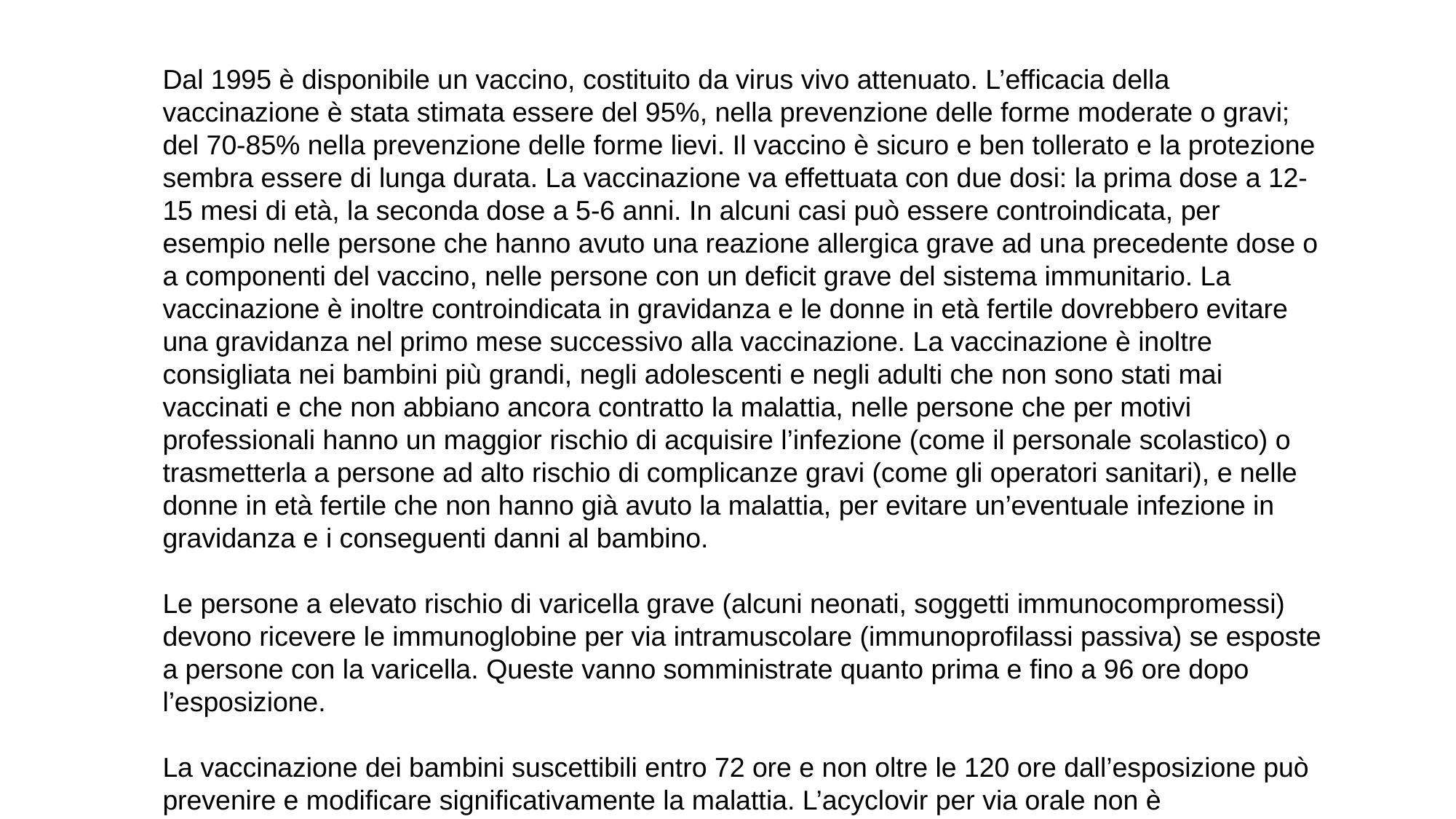

Dal 1995 è disponibile un vaccino, costituito da virus vivo attenuato. L’efficacia della vaccinazione è stata stimata essere del 95%, nella prevenzione delle forme moderate o gravi; del 70-85% nella prevenzione delle forme lievi. Il vaccino è sicuro e ben tollerato e la protezione sembra essere di lunga durata. La vaccinazione va effettuata con due dosi: la prima dose a 12-15 mesi di età, la seconda dose a 5-6 anni. In alcuni casi può essere controindicata, per esempio nelle persone che hanno avuto una reazione allergica grave ad una precedente dose o a componenti del vaccino, nelle persone con un deficit grave del sistema immunitario. La vaccinazione è inoltre controindicata in gravidanza e le donne in età fertile dovrebbero evitare una gravidanza nel primo mese successivo alla vaccinazione. La vaccinazione è inoltre consigliata nei bambini più grandi, negli adolescenti e negli adulti che non sono stati mai vaccinati e che non abbiano ancora contratto la malattia, nelle persone che per motivi professionali hanno un maggior rischio di acquisire l’infezione (come il personale scolastico) o trasmetterla a persone ad alto rischio di complicanze gravi (come gli operatori sanitari), e nelle donne in età fertile che non hanno già avuto la malattia, per evitare un’eventuale infezione in gravidanza e i conseguenti danni al bambino.

Le persone a elevato rischio di varicella grave (alcuni neonati, soggetti immunocompromessi) devono ricevere le immunoglobine per via intramuscolare (immunoprofilassi passiva) se esposte a persone con la varicella. Queste vanno somministrate quanto prima e fino a 96 ore dopo l’esposizione.

La vaccinazione dei bambini suscettibili entro 72 ore e non oltre le 120 ore dall’esposizione può prevenire e modificare significativamente la malattia. L’acyclovir per via orale non è raccomandato come profilassi.